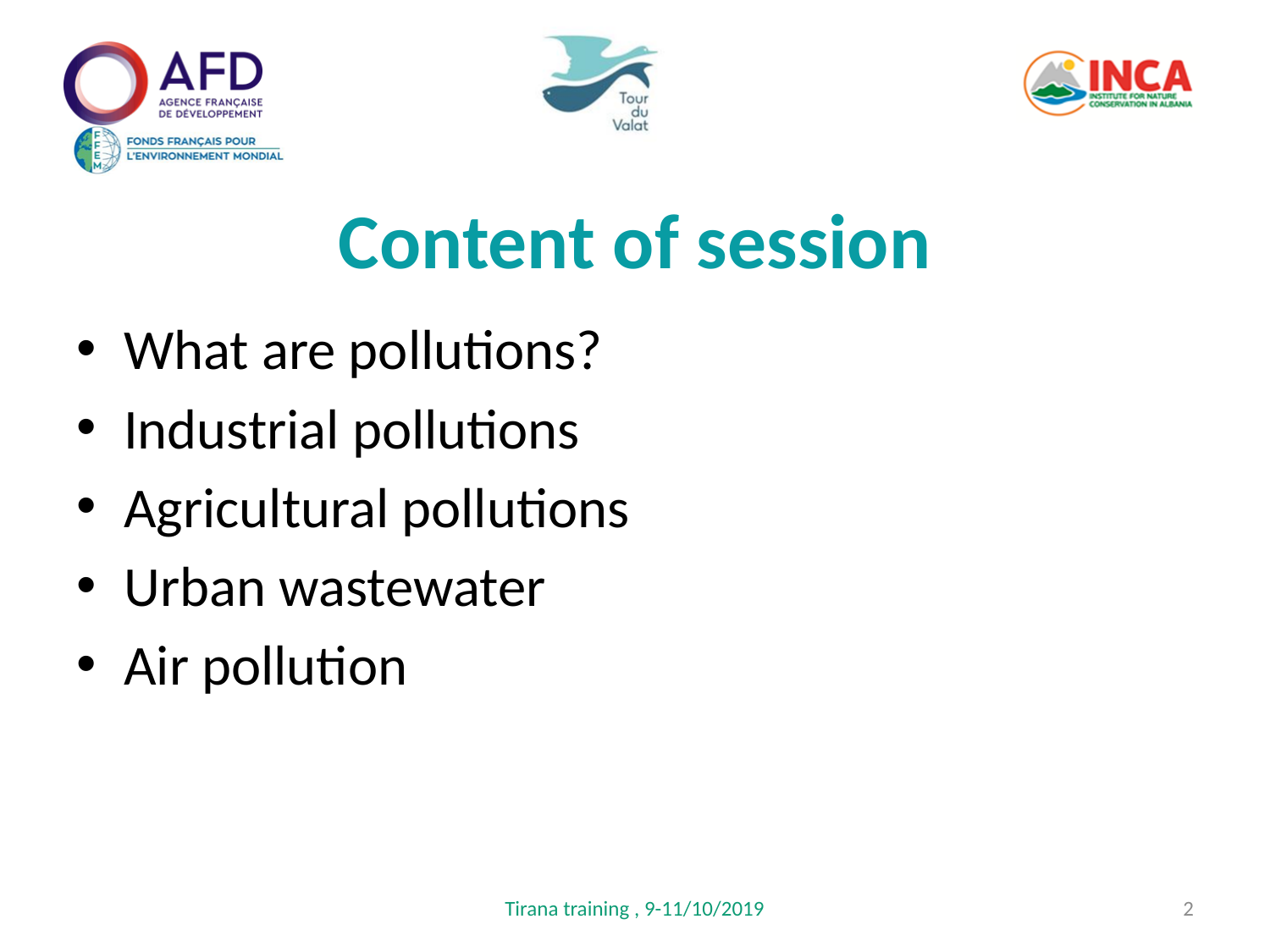

# Content of session
What are pollutions?
Industrial pollutions
Agricultural pollutions
Urban wastewater
Air pollution
Tirana training , 9-11/10/2019
2